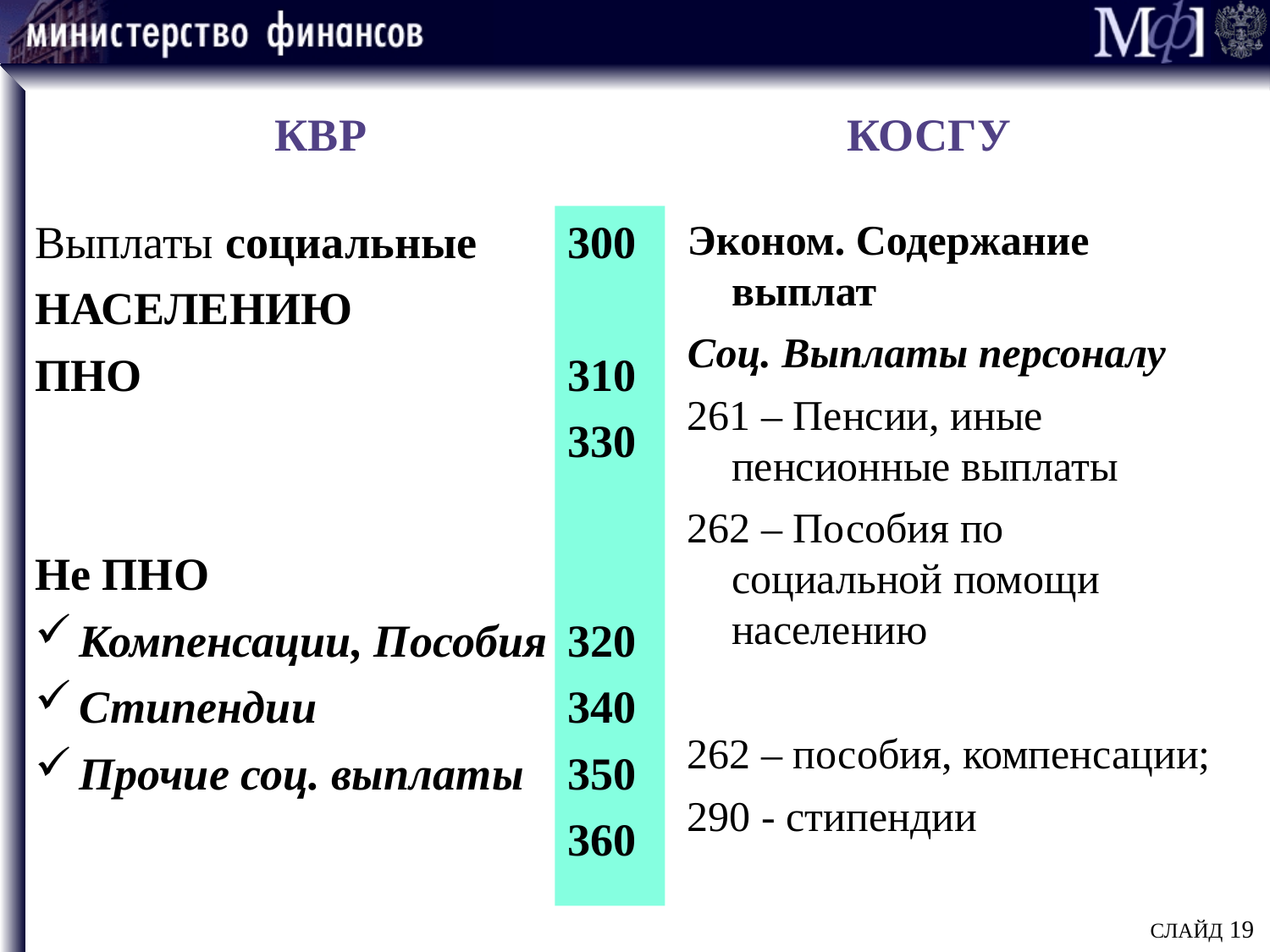

# КВР                                          КОСГУ
Выплаты социальные
НАСЕЛЕНИЮ
ПНО

Не ПНО
Компенсации, Пособия
Стипендии
Прочие соц. выплаты
300

310
330

320
340
350
360
Эконом. Содержание выплат
Соц. Выплаты персоналу
261 – Пенсии, иные пенсионные выплаты
262 – Пособия по социальной помощи населению

262 – пособия, компенсации;
290 - стипендии

СЛАЙД 19